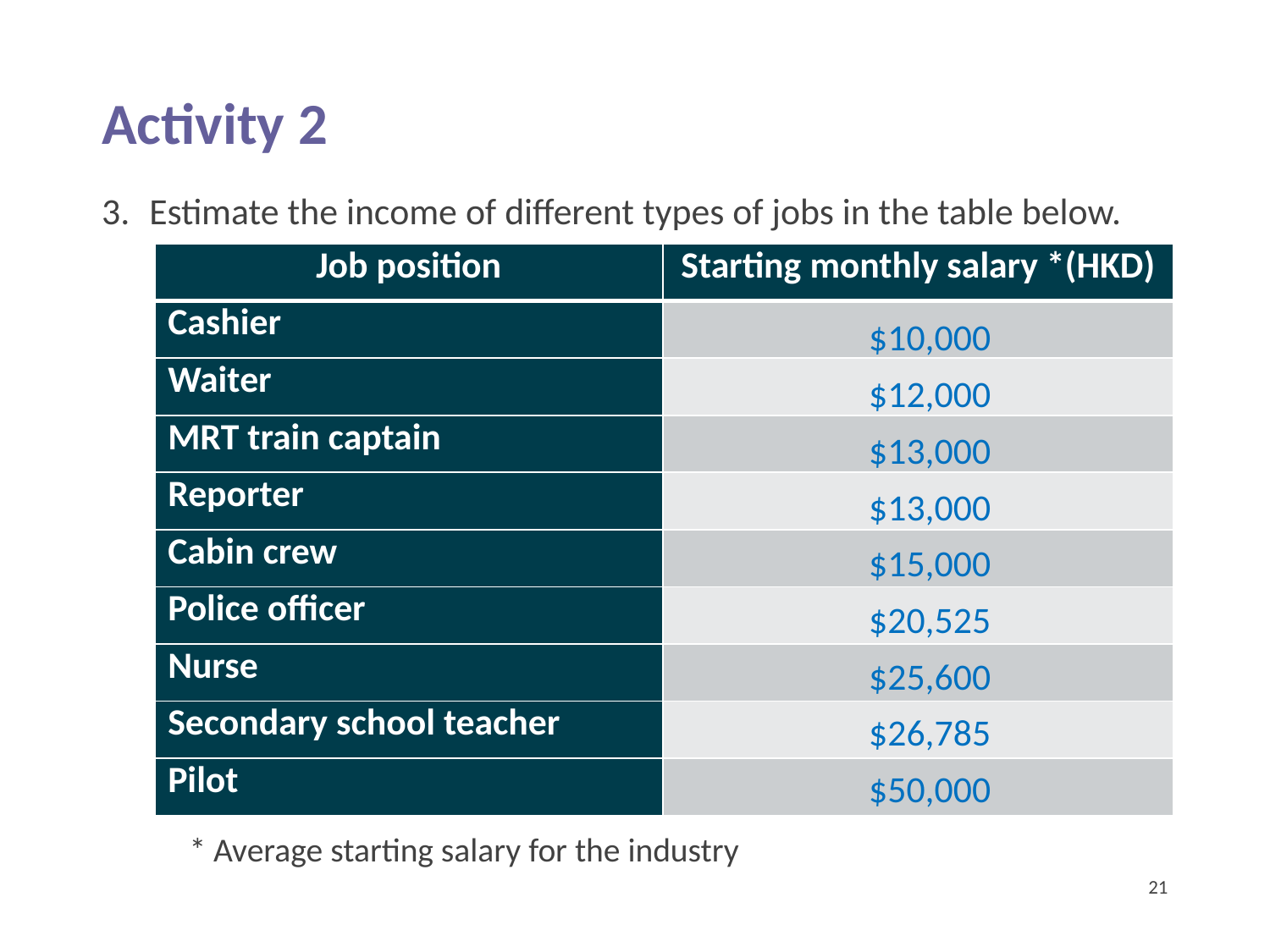

Activity 2
Estimate the income of different types of jobs in the table below.
| Job position | Starting monthly salary \*(HKD) |
| --- | --- |
| Cashier |  |
| Waiter |  |
| MRT train captain |  |
| Reporter |  |
| Cabin crew |  |
| Police officer |  |
| Nurse |  |
| Secondary school teacher |  |
| Pilot |  |
$10,000
$12,000
$13,000
$13,000
$15,000
$20,525
$25,600
$26,785
$50,000
* Average starting salary for the industry
21